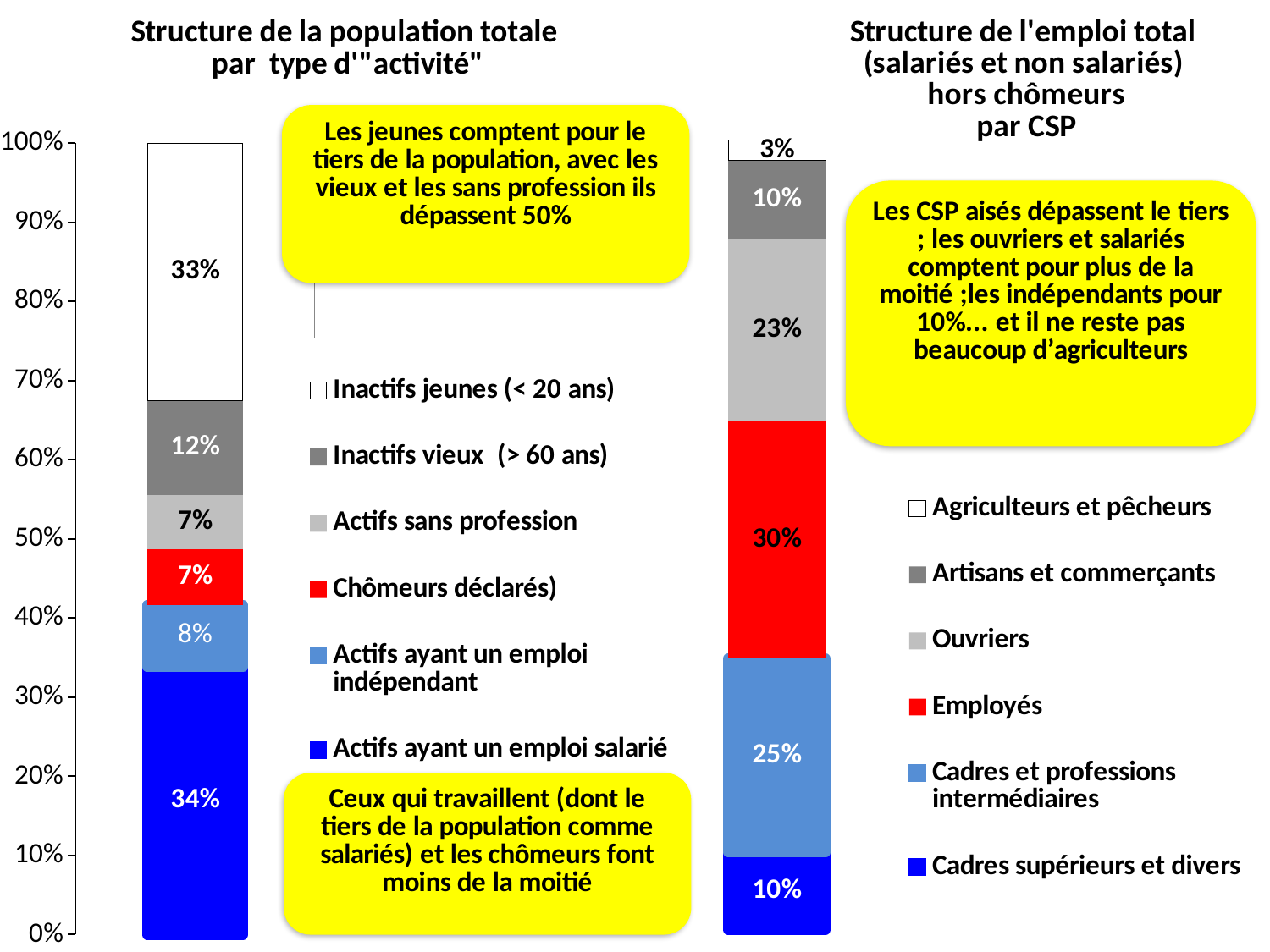

### Chart: Structure de la population totale
par  type d'"activité"

| Category | Actifs ayant un emploi salarié | Actifs ayant un emploi indépendant | Chômeurs déclarés) | Actifs sans profession | Inactifs vieux  (> 60 ans) | Inactifs jeunes (< 20 ans) |
|---|---|---|---|---|---|---|

### Chart: Structure de l'emploi total
(salariés et non salariés)
hors chômeurs
par CSP

| Category | Cadres supérieurs et divers | Cadres et professions intermédiaires | Employés | Ouvriers | Artisans et commerçants | Agriculteurs et pêcheurs |
|---|---|---|---|---|---|---|